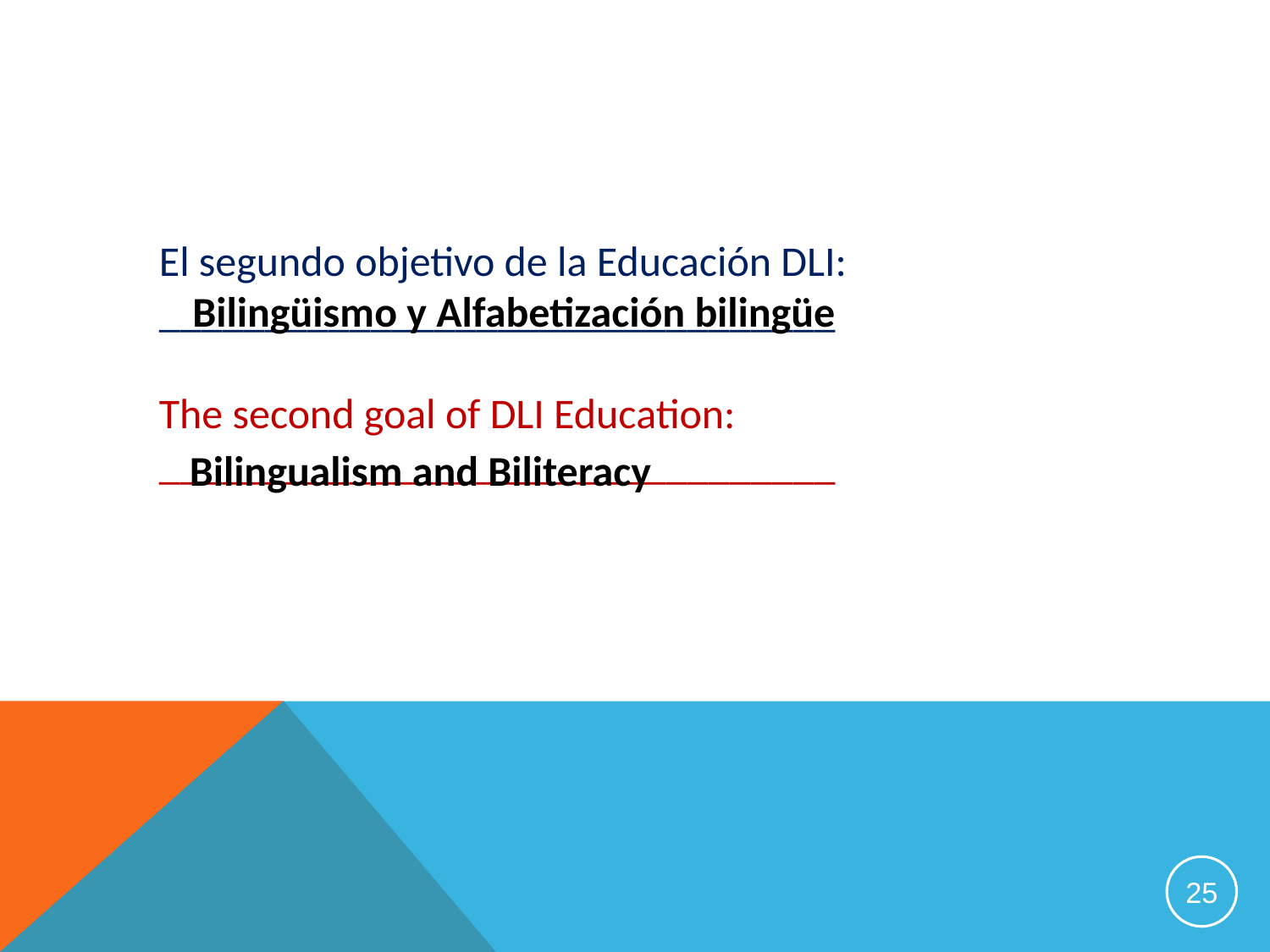

El segundo objetivo de la Educación DLI:
________________________________

The second goal of DLI Education:
________________________________
Bilingüismo y Alfabetización bilingüe
Bilingualism and Biliteracy
25